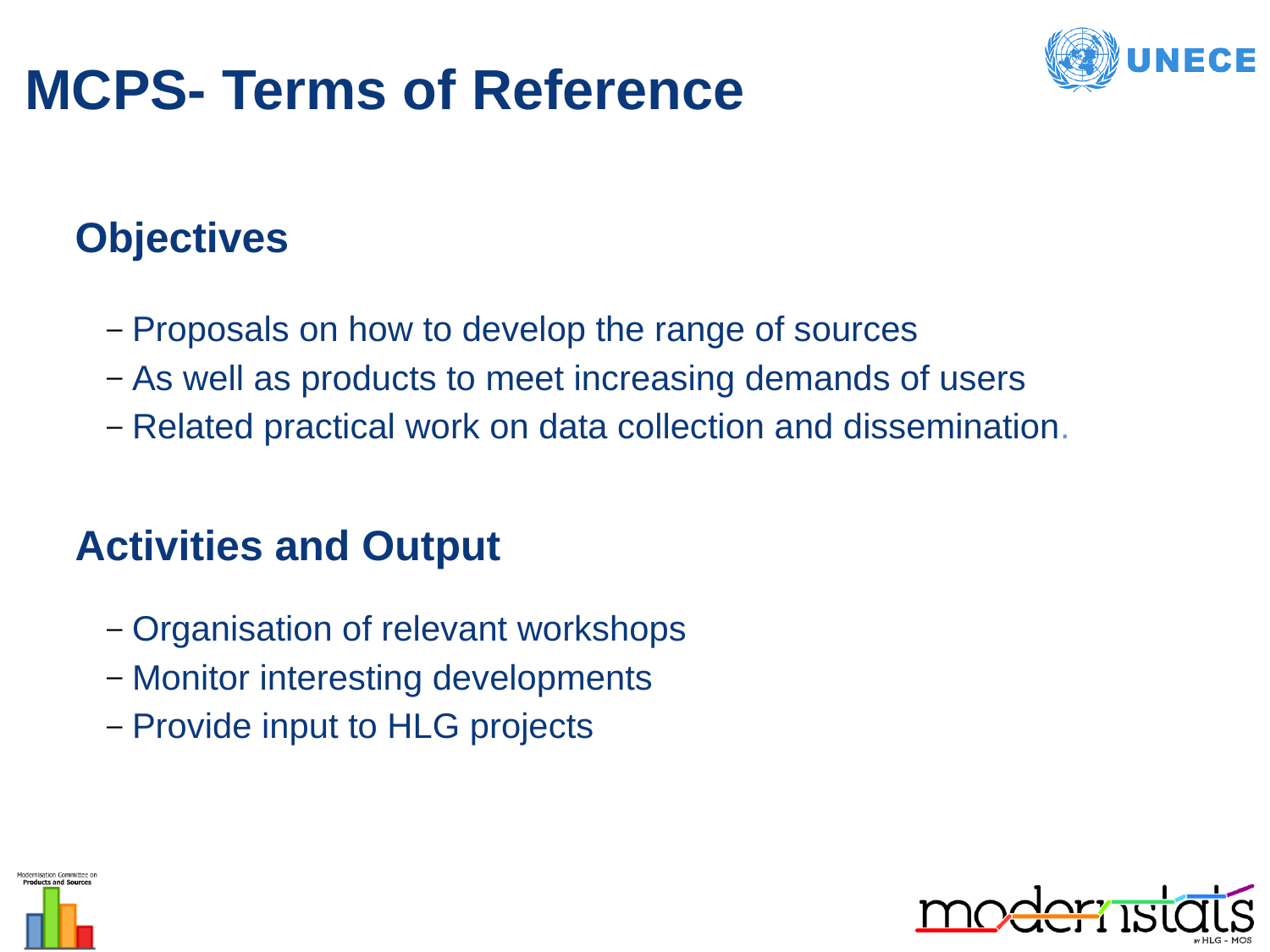

# MCPS- Terms of Reference
Objectives

Proposals on how to develop the range of sources
As well as products to meet increasing demands of users
Related practical work on data collection and dissemination.

Activities and Output

Organisation of relevant workshops
Monitor interesting developments
Provide input to HLG projects